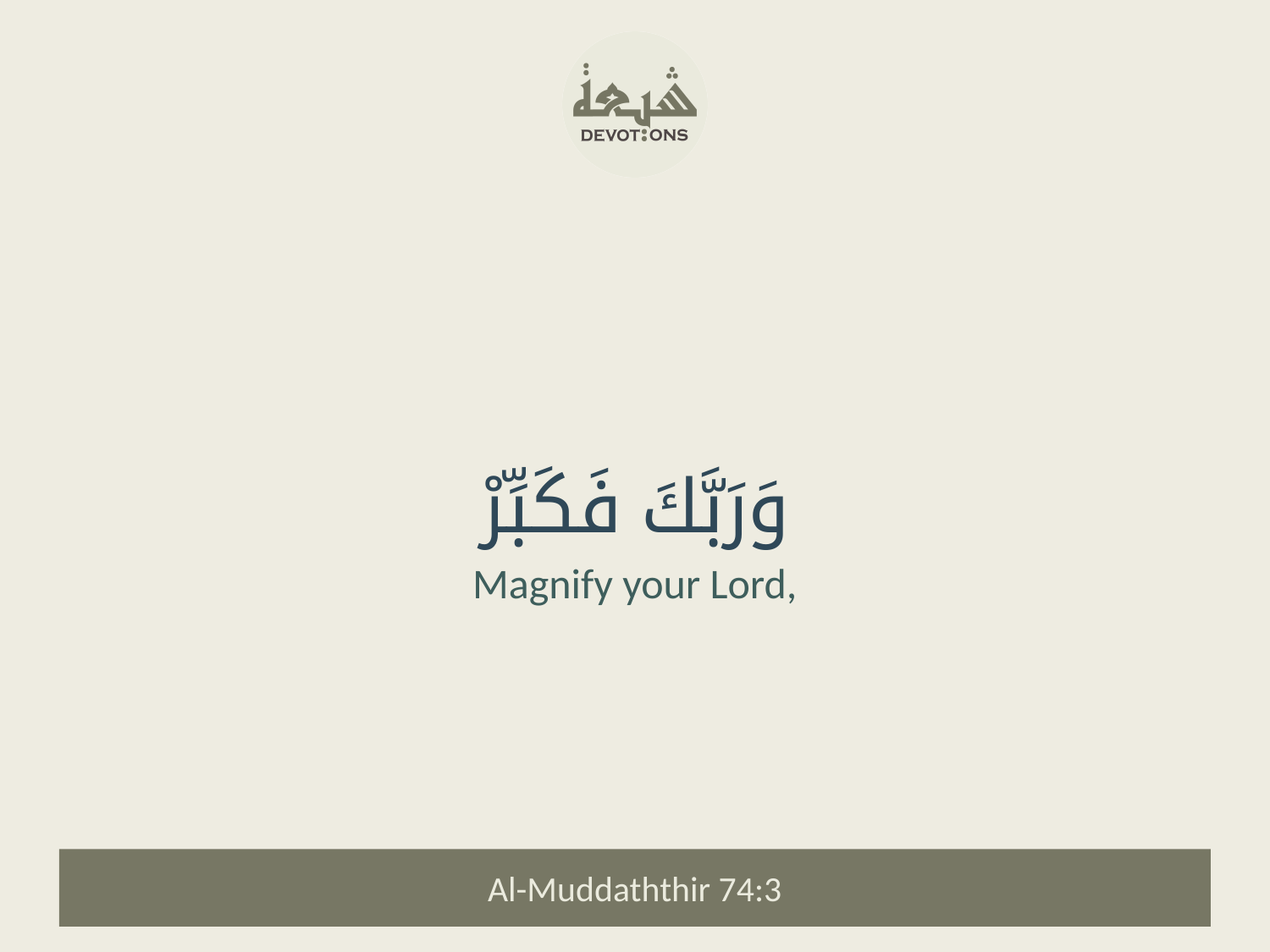

وَرَبَّكَ فَكَبِّرْ
Magnify your Lord,
Al-Muddaththir 74:3